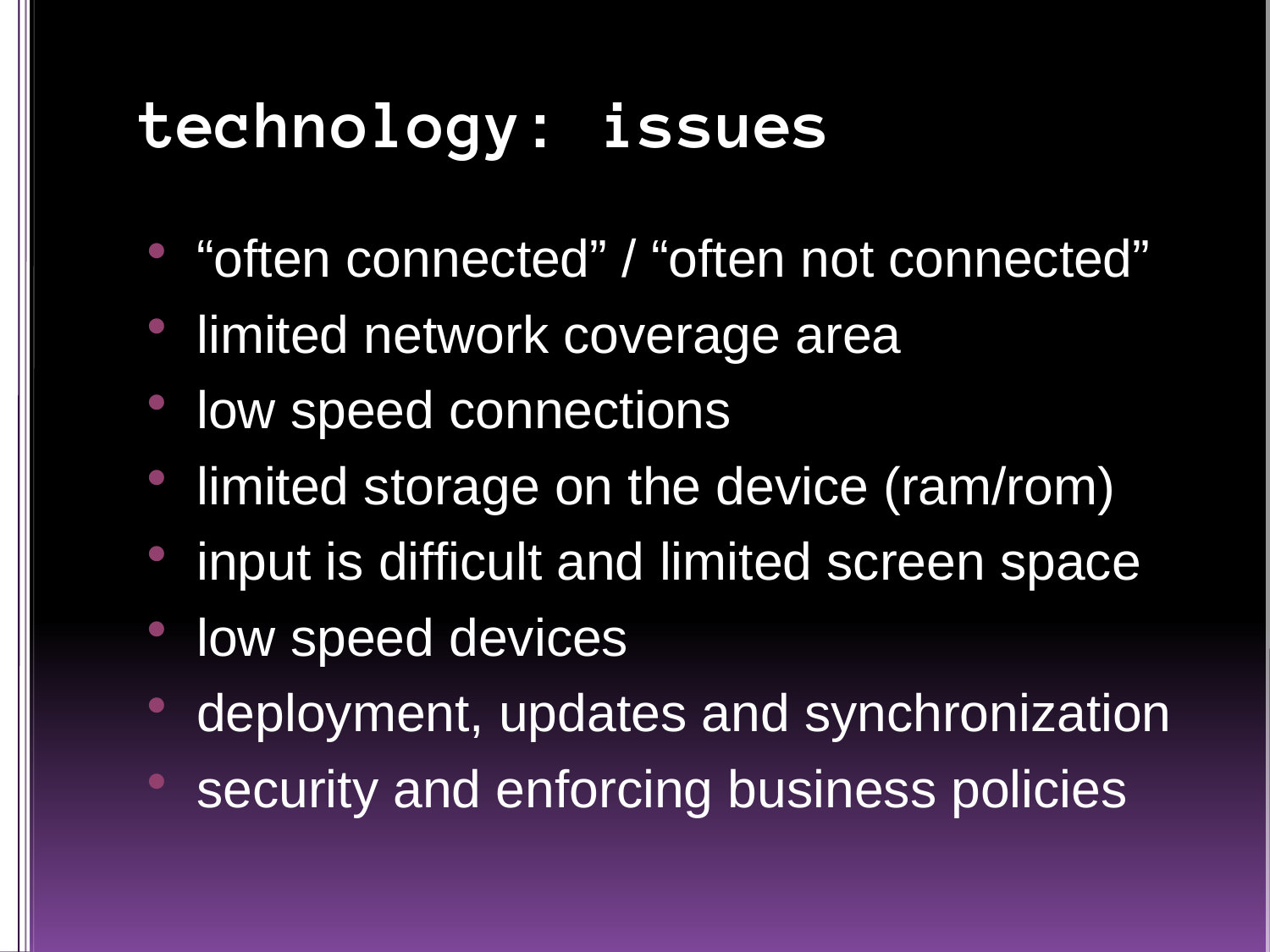

# technology: issues
“often connected” / “often not connected”
limited network coverage area
low speed connections
limited storage on the device (ram/rom)
input is difficult and limited screen space
low speed devices
deployment, updates and synchronization
security and enforcing business policies